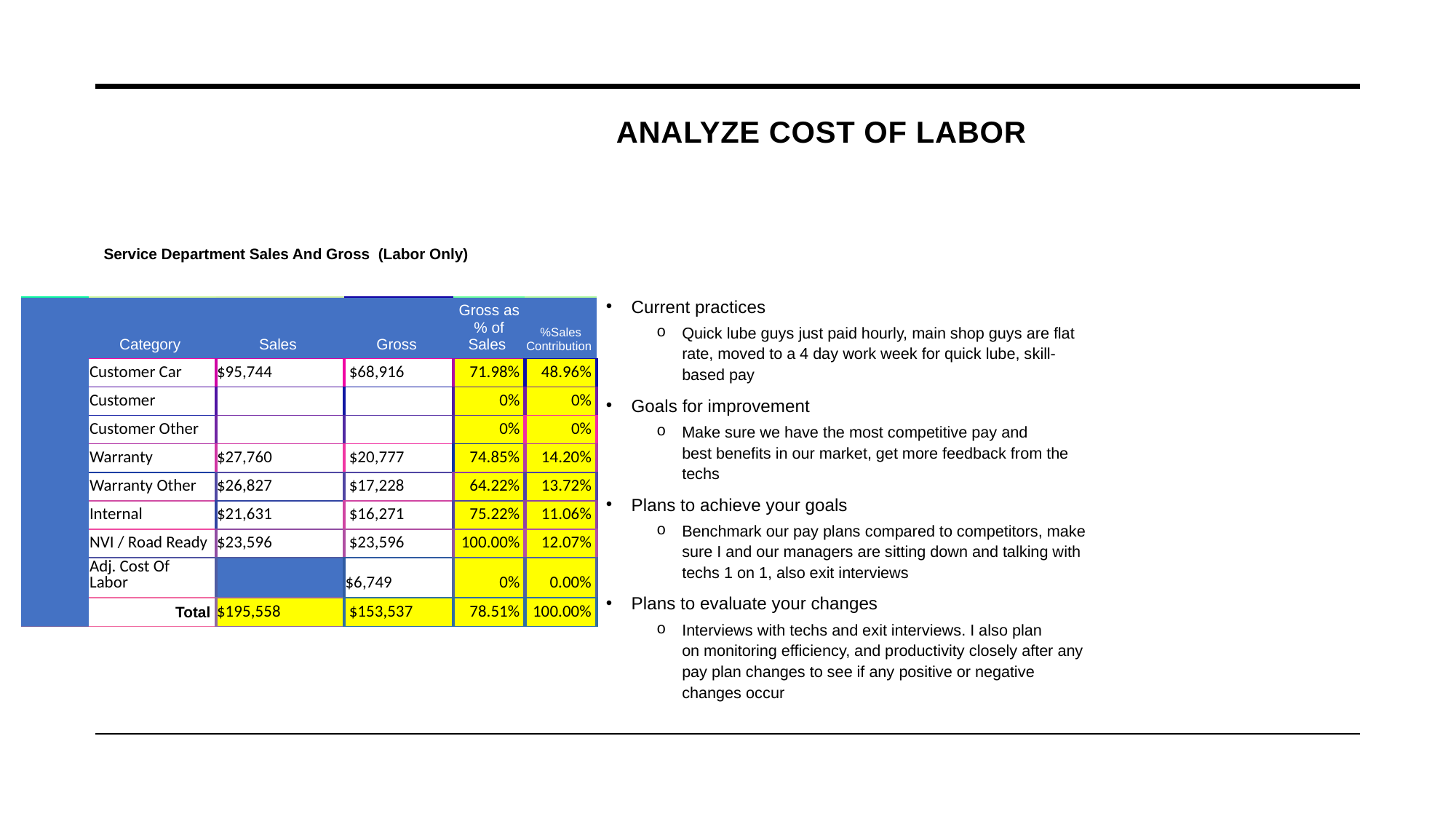

# Analyze Cost of Labor
| Service Department Sales And Gross  (Labor Only) |  |  |  |  |  |
| --- | --- | --- | --- | --- | --- |
|  |  |  |  |  |  |
|  | Category | Sales | Gross | Gross as % of Sales | %Sales Contribution |
|  | Customer Car | $95,744 | $68,916 | 71.98% | 48.96% |
|  | Customer |  |  | 0% | 0% |
|  | Customer Other |  |  | 0% | 0% |
|  | Warranty | $27,760 | $20,777 | 74.85% | 14.20% |
|  | Warranty Other | $26,827 | $17,228 | 64.22% | 13.72% |
|  | Internal | $21,631 | $16,271 | 75.22% | 11.06% |
|  | NVI / Road Ready | $23,596 | $23,596 | 100.00% | 12.07% |
|  | Adj. Cost Of Labor |  | $6,749 | 0% | 0.00% |
|  | Total | $195,558 | $153,537 | 78.51% | 100.00% |

Current practices
Quick lube guys just paid hourly, main shop guys are flat rate, moved to a 4 day work week for quick lube, skill-based pay
Goals for improvement
Make sure we have the most competitive pay and best benefits in our market, get more feedback from the techs
Plans to achieve your goals
Benchmark our pay plans compared to competitors, make sure I and our managers are sitting down and talking with techs 1 on 1, also exit interviews
Plans to evaluate your changes
Interviews with techs and exit interviews. I also plan on monitoring efficiency, and productivity closely after any pay plan changes to see if any positive or negative changes occur